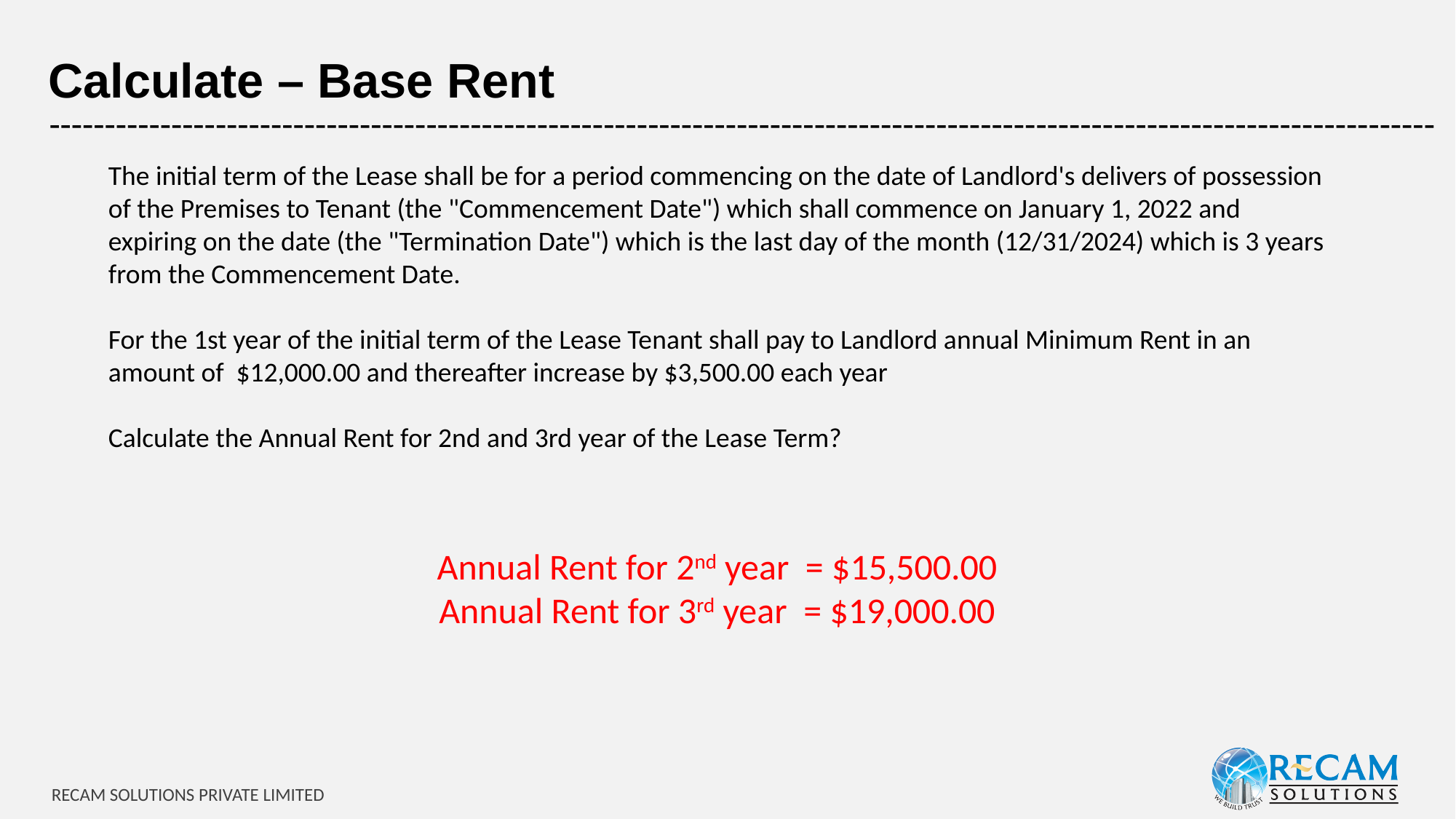

Calculate – Base Rent
-----------------------------------------------------------------------------------------------------------------------------
The initial term of the Lease shall be for a period commencing on the date of Landlord's delivers of possession of the Premises to Tenant (the "Commencement Date") which shall commence on January 1, 2022 and expiring on the date (the "Termination Date") which is the last day of the month (12/31/2024) which is 3 years from the Commencement Date.

For the 1st year of the initial term of the Lease Tenant shall pay to Landlord annual Minimum Rent in an amount of  $12,000.00 and thereafter increase by $3,500.00 each year

Calculate the Annual Rent for 2nd and 3rd year of the Lease Term?

Annual Rent for 2nd year  = $15,500.00
Annual Rent for 3rd year  = $19,000.00

RECAM SOLUTIONS PRIVATE LIMITED